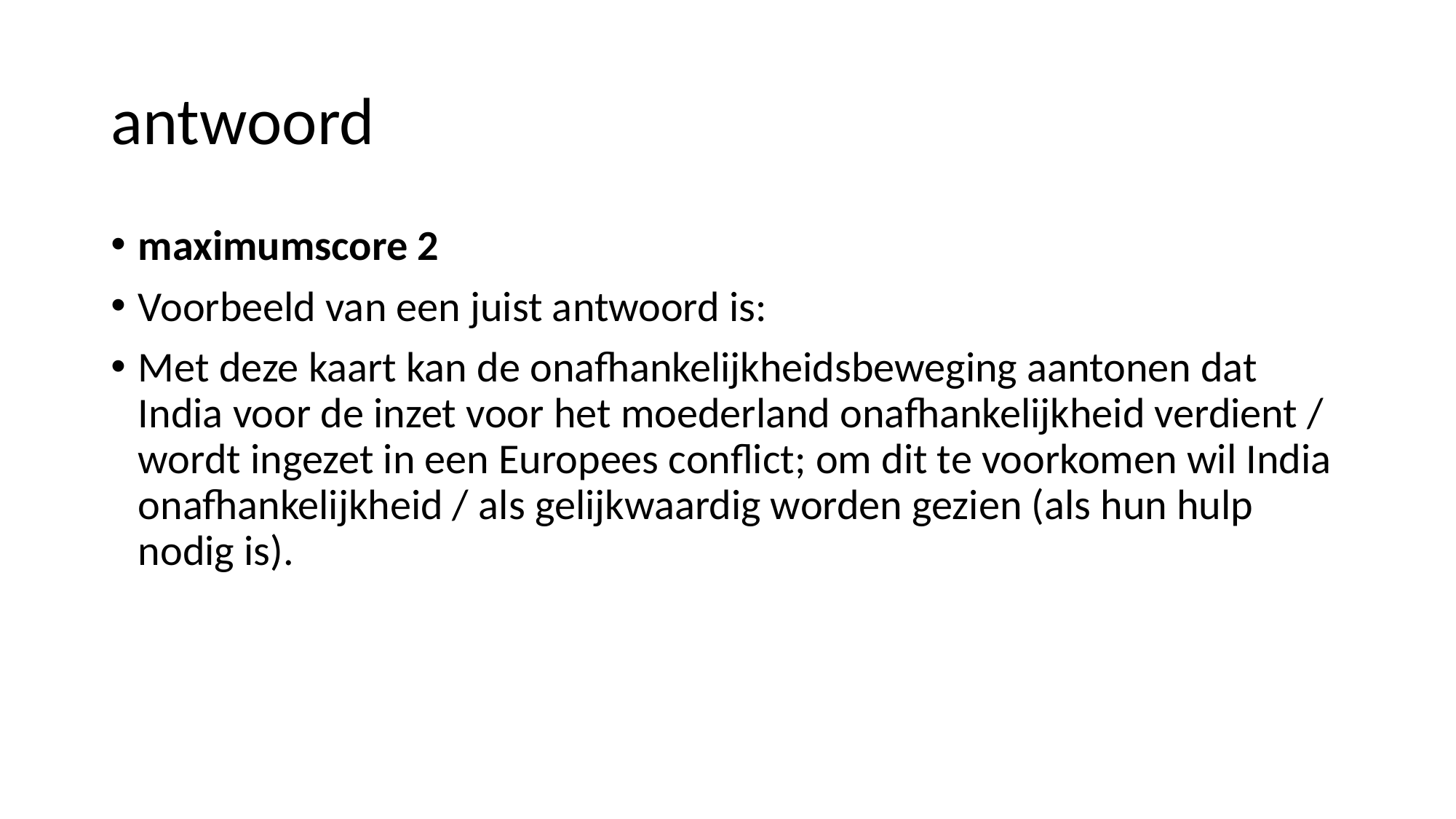

# antwoord
maximumscore 2
Voorbeeld van een juist antwoord is:
Met deze kaart kan de onafhankelijkheidsbeweging aantonen dat India voor de inzet voor het moederland onafhankelijkheid verdient / wordt ingezet in een Europees conflict; om dit te voorkomen wil India onafhankelijkheid / als gelijkwaardig worden gezien (als hun hulp nodig is).